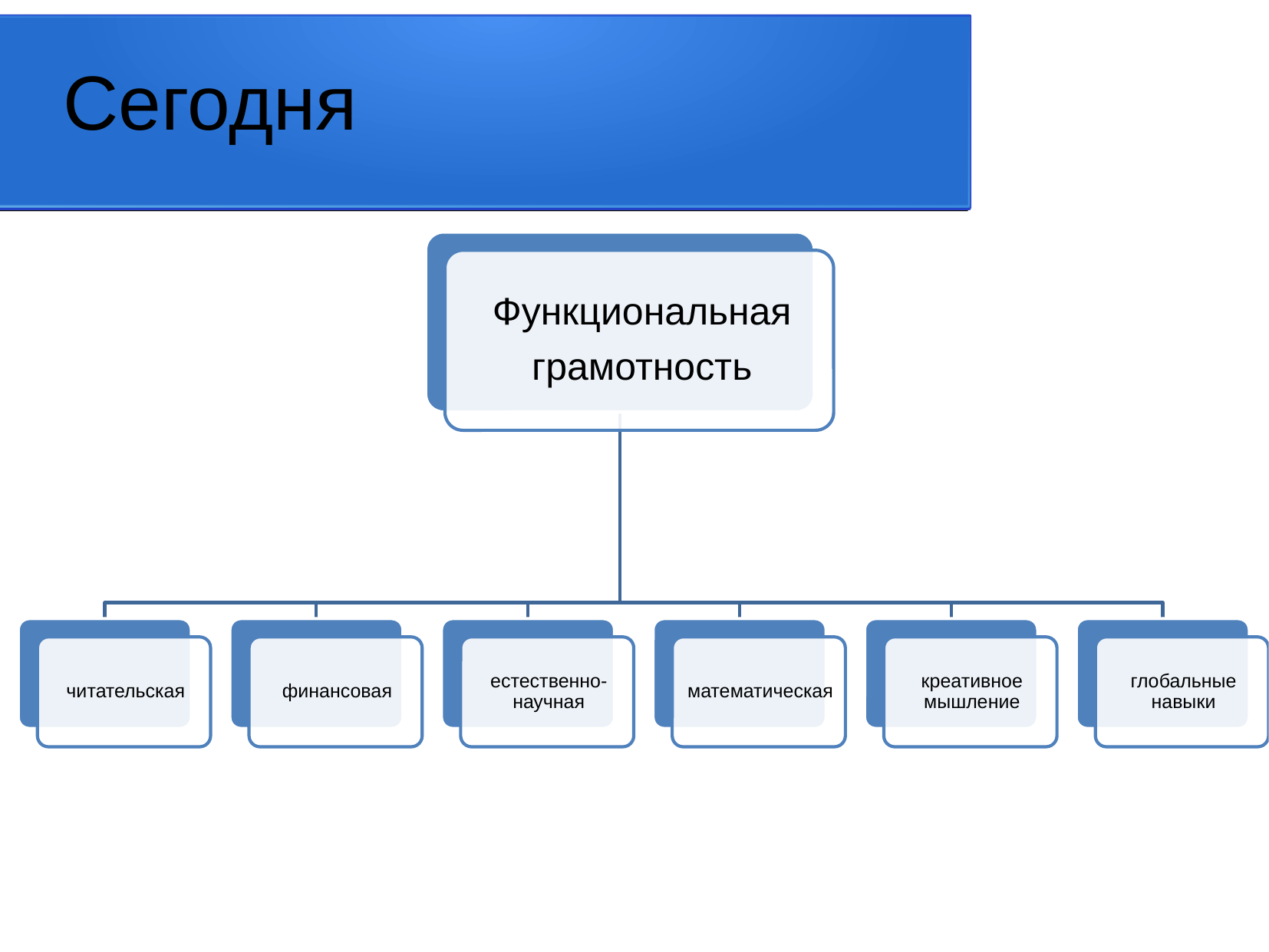

# Сегодня

Функциональная
грамотность
читательская
финансовая
естественно-научная
математическая
креативное мышление
глобальные навыки